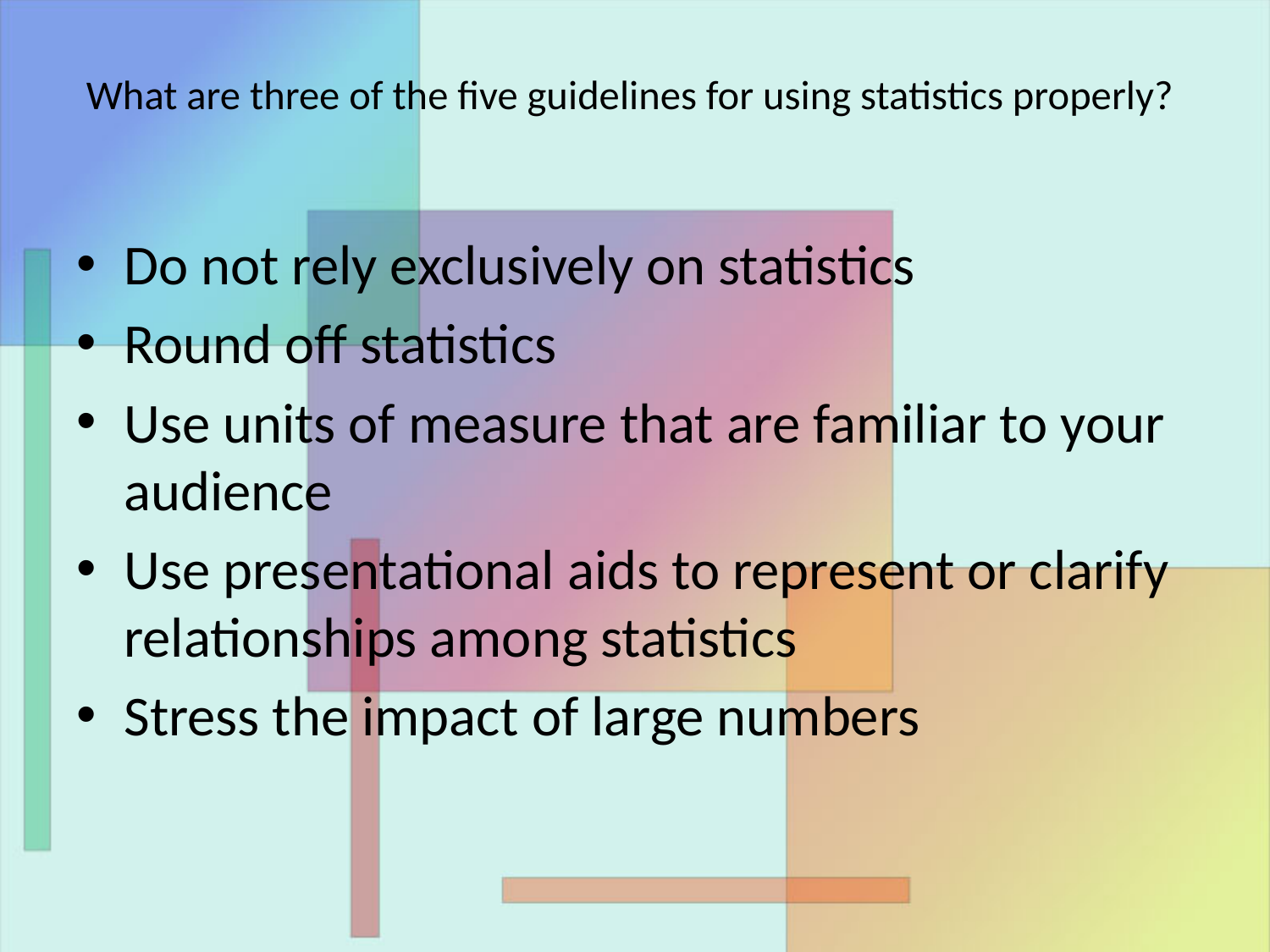

# What are three of the five guidelines for using statistics properly?
Do not rely exclusively on statistics
Round off statistics
Use units of measure that are familiar to your audience
Use presentational aids to represent or clarify relationships among statistics
Stress the impact of large numbers